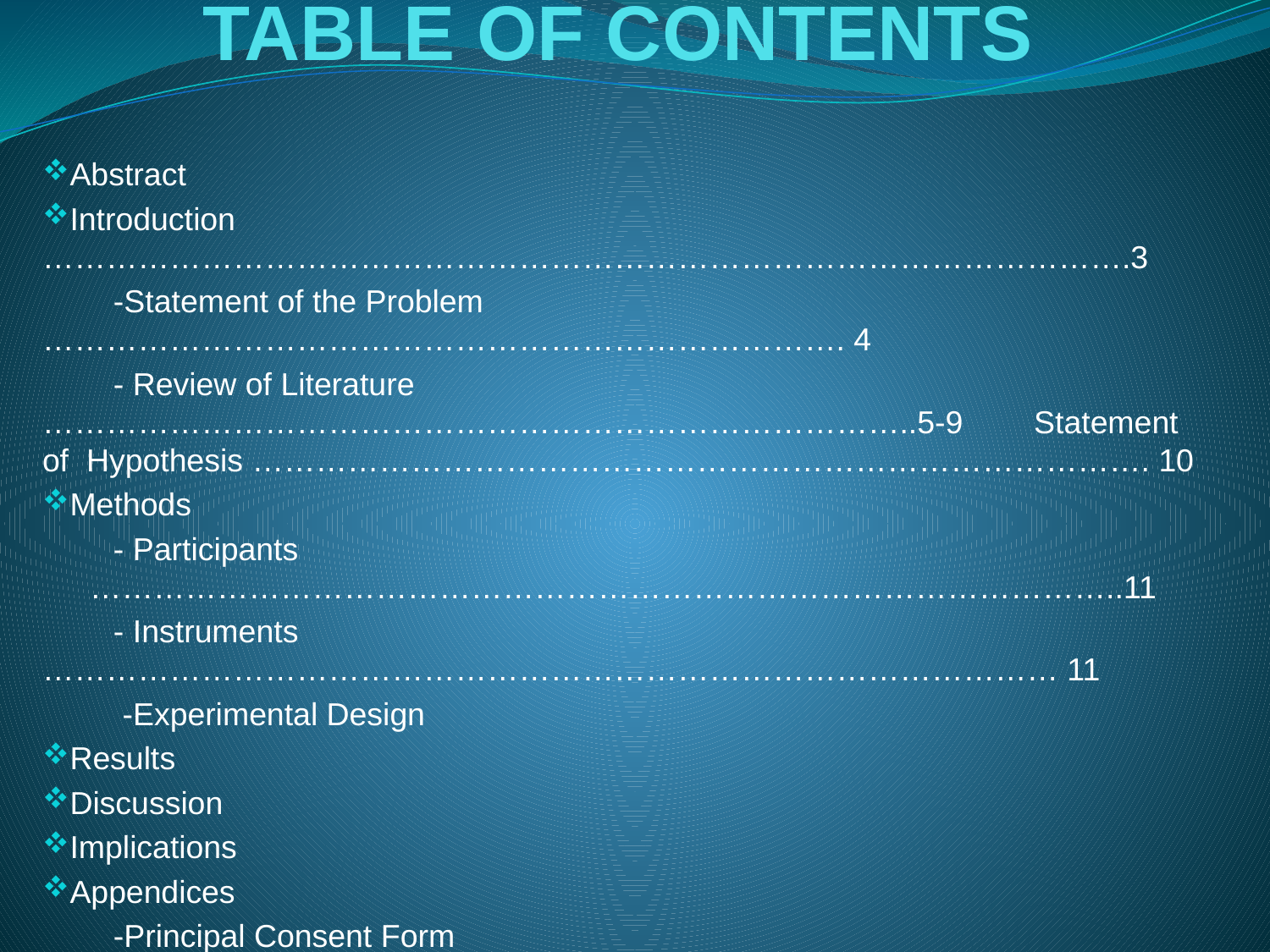

# TABLE OF CONTENTS
Abstract
Introduction ………………………………………………………………………………………….3
        -Statement of the Problem …………………………………………………………………. 4
        - Review of Literature  ………………………………………………………………………..5-9        Statement  of  Hypothesis …………………………………………………………………………. 10
Methods
        - Participants ……………………………………………………………………………………..11
        - Instruments  …………………………………………………………………………………… 11
         -Experimental Design
Results
Discussion
Implications
Appendices
        -Principal Consent Form …………………………………………………………………… 12
        -Parent Consent Form ………………………………………………………………………..13
        -Worksheet
 References…………………………………………………………………………………………….15-18